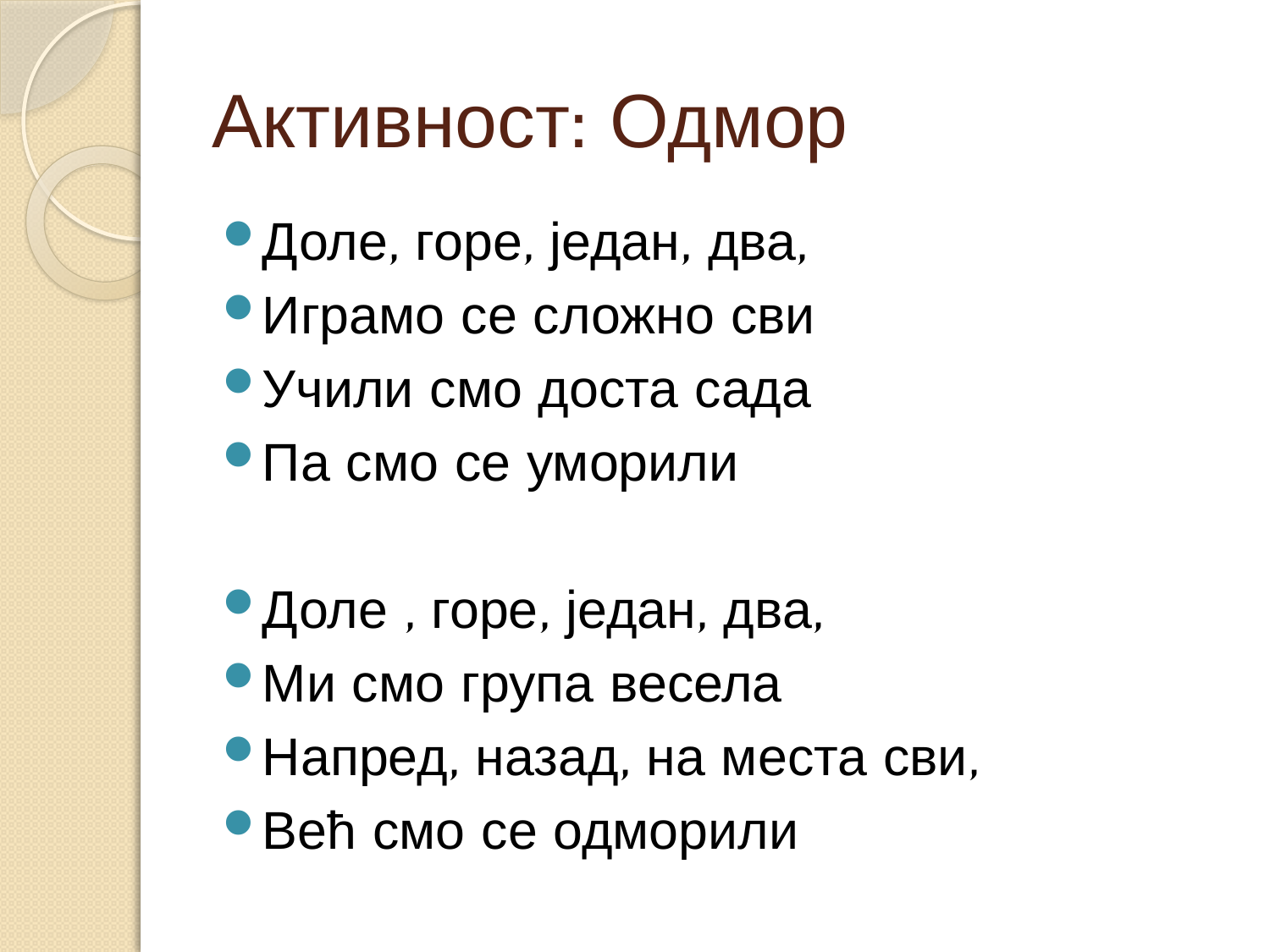

# Активност: Одмор
Доле, горе, један, два,
Играмо се сложно сви
Учили смо доста сада
Па смо се уморили

Доле , горе, један, два,
Ми смо група весела
Напред, назад, на места сви,
Већ смо се одморили